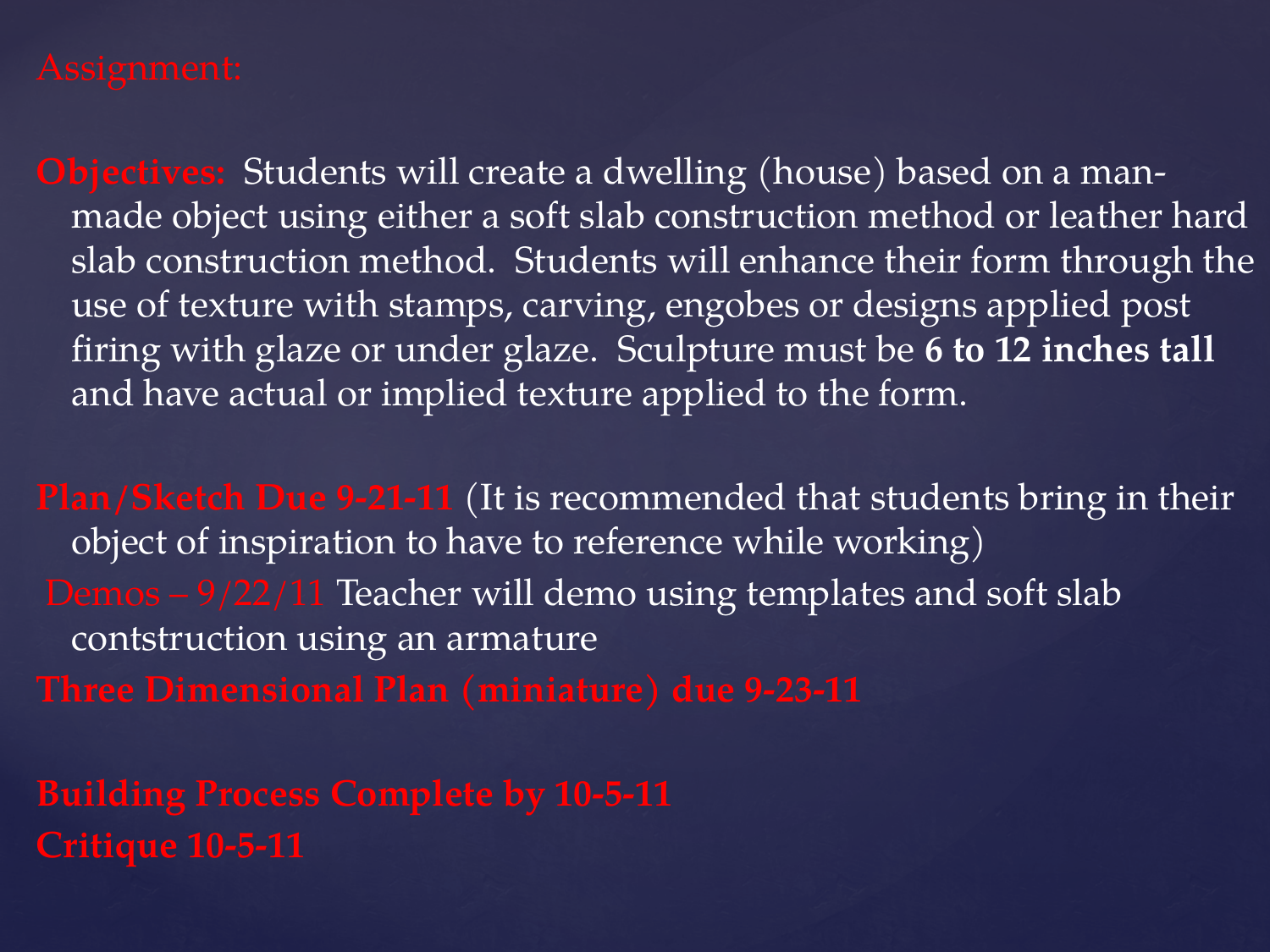

Assignment:

Objectives:  Students will create a dwelling (house) based on a man-made object using either a soft slab construction method or leather hard slab construction method.  Students will enhance their form through the use of texture with stamps, carving, engobes or designs applied post firing with glaze or under glaze.  Sculpture must be 6 to 12 inches tall and have actual or implied texture applied to the form.

Plan/Sketch Due 9-21-11 (It is recommended that students bring in their object of inspiration to have to reference while working)
 Demos – 9/22/11 Teacher will demo using templates and soft slab contstruction using an armature
Three Dimensional Plan (miniature) due 9-23-11

Building Process Complete by 10-5-11
Critique 10-5-11